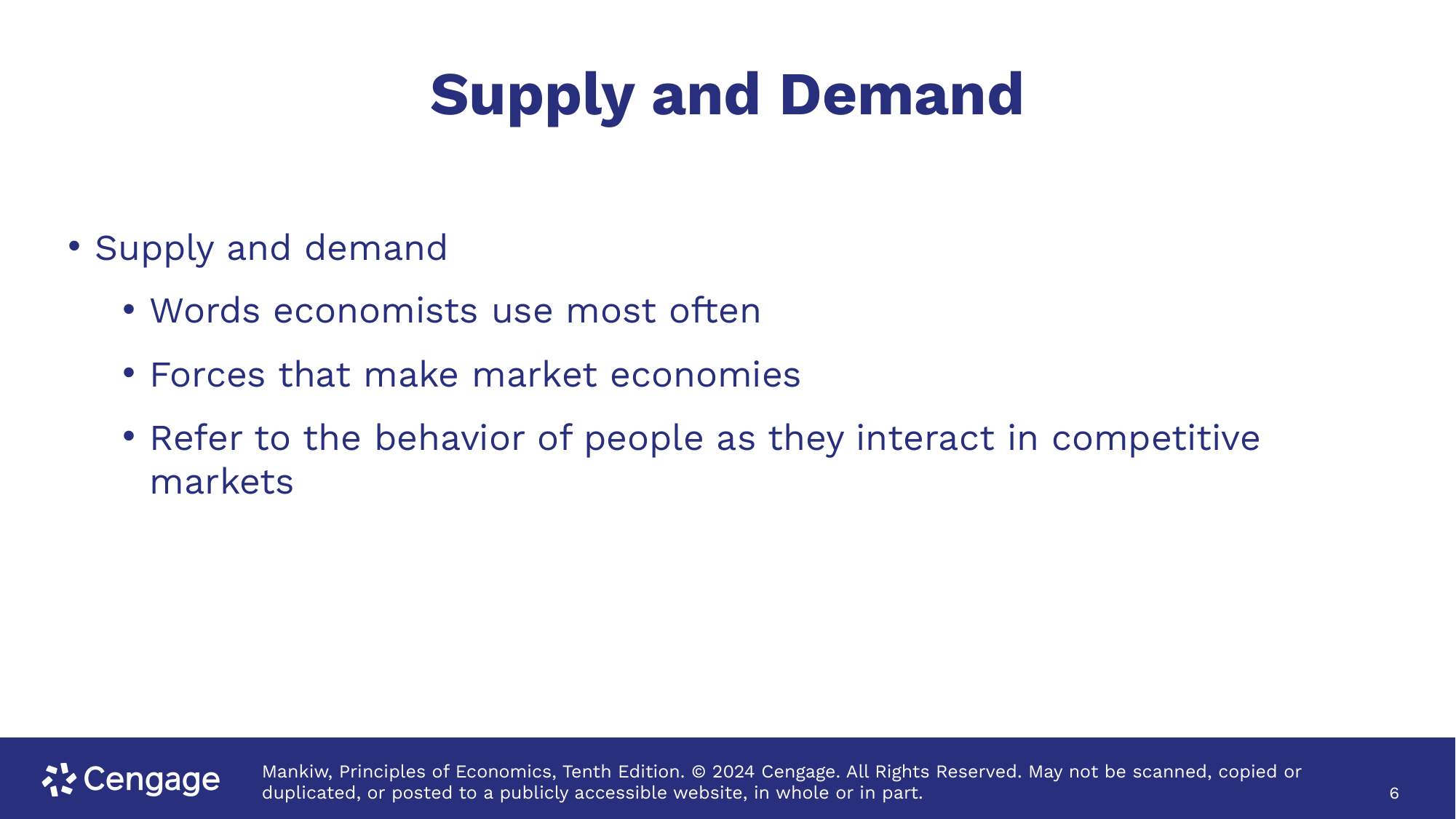

# Supply and Demand
Supply and demand
Words economists use most often
Forces that make market economies
Refer to the behavior of people as they interact in competitive markets